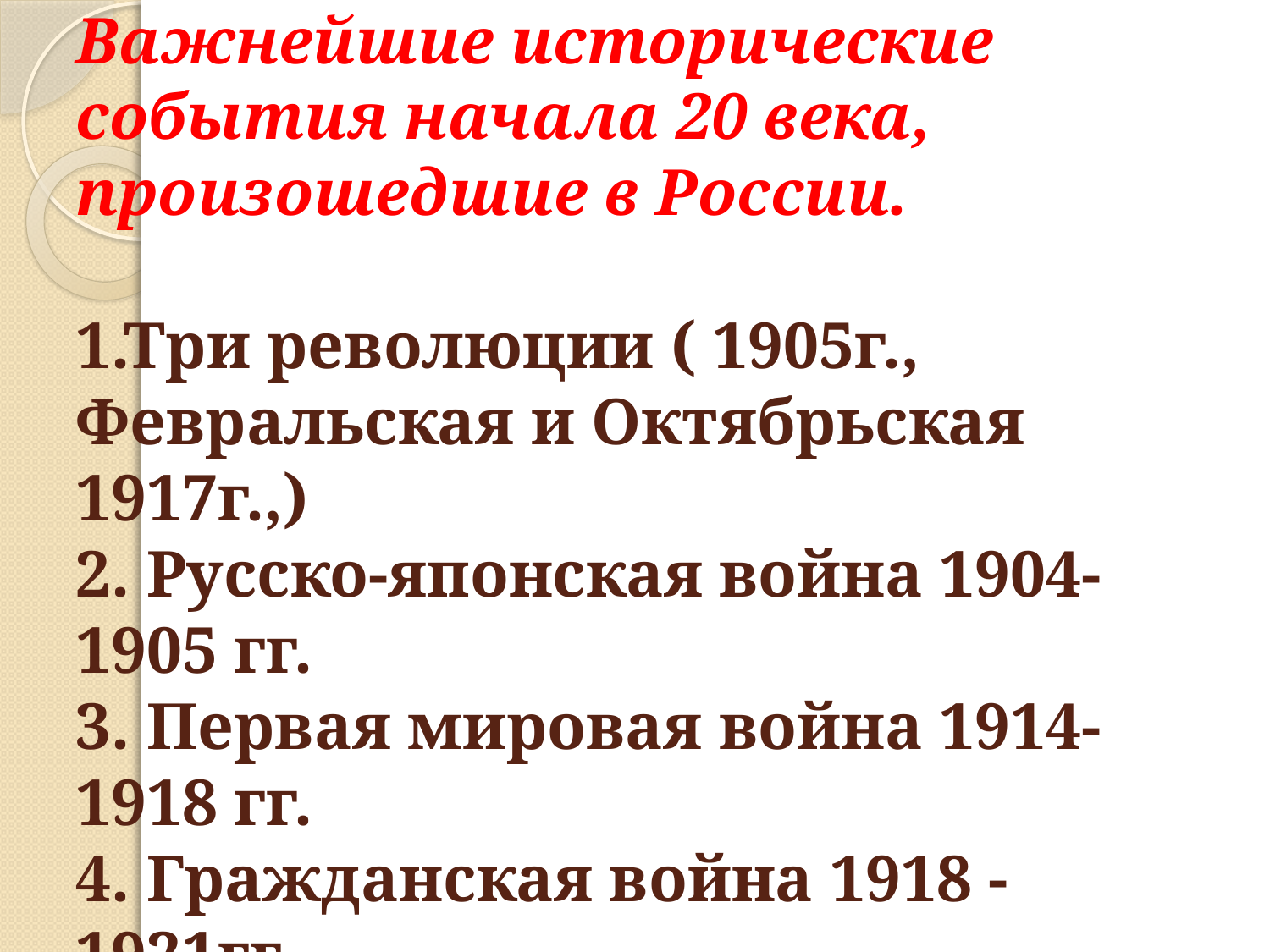

# Важнейшие исторические события начала 20 века, произошедшие в России. 1.Три революции ( 1905г., Февральская и Октябрьская 1917г.,) 2. Русско-японская война 1904-1905 гг. 3. Первая мировая война 1914-1918 гг. 4. Гражданская война 1918 -1921гг.